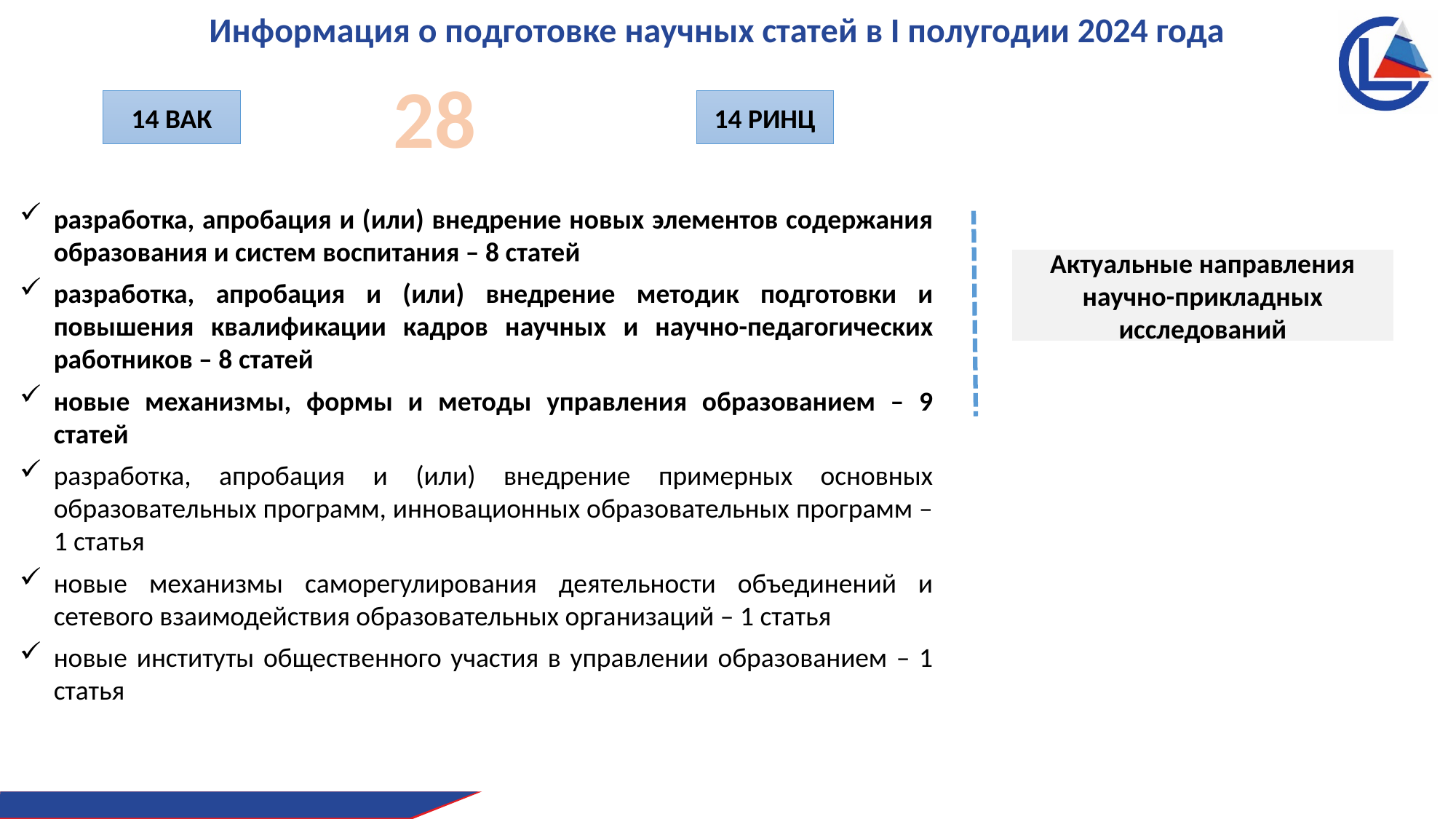

Информация о подготовке научных статей в I полугодии 2024 года
28
14 ВАК
14 РИНЦ
разработка, апробация и (или) внедрение новых элементов содержания образования и систем воспитания – 8 статей
разработка, апробация и (или) внедрение методик подготовки и повышения квалификации кадров научных и научно-педагогических работников – 8 статей
новые механизмы, формы и методы управления образованием – 9 статей
разработка, апробация и (или) внедрение примерных основных образовательных программ, инновационных образовательных программ – 1 статья
новые механизмы саморегулирования деятельности объединений и сетевого взаимодействия образовательных организаций – 1 статья
новые институты общественного участия в управлении образованием – 1 статья
Актуальные направления научно-прикладных исследований